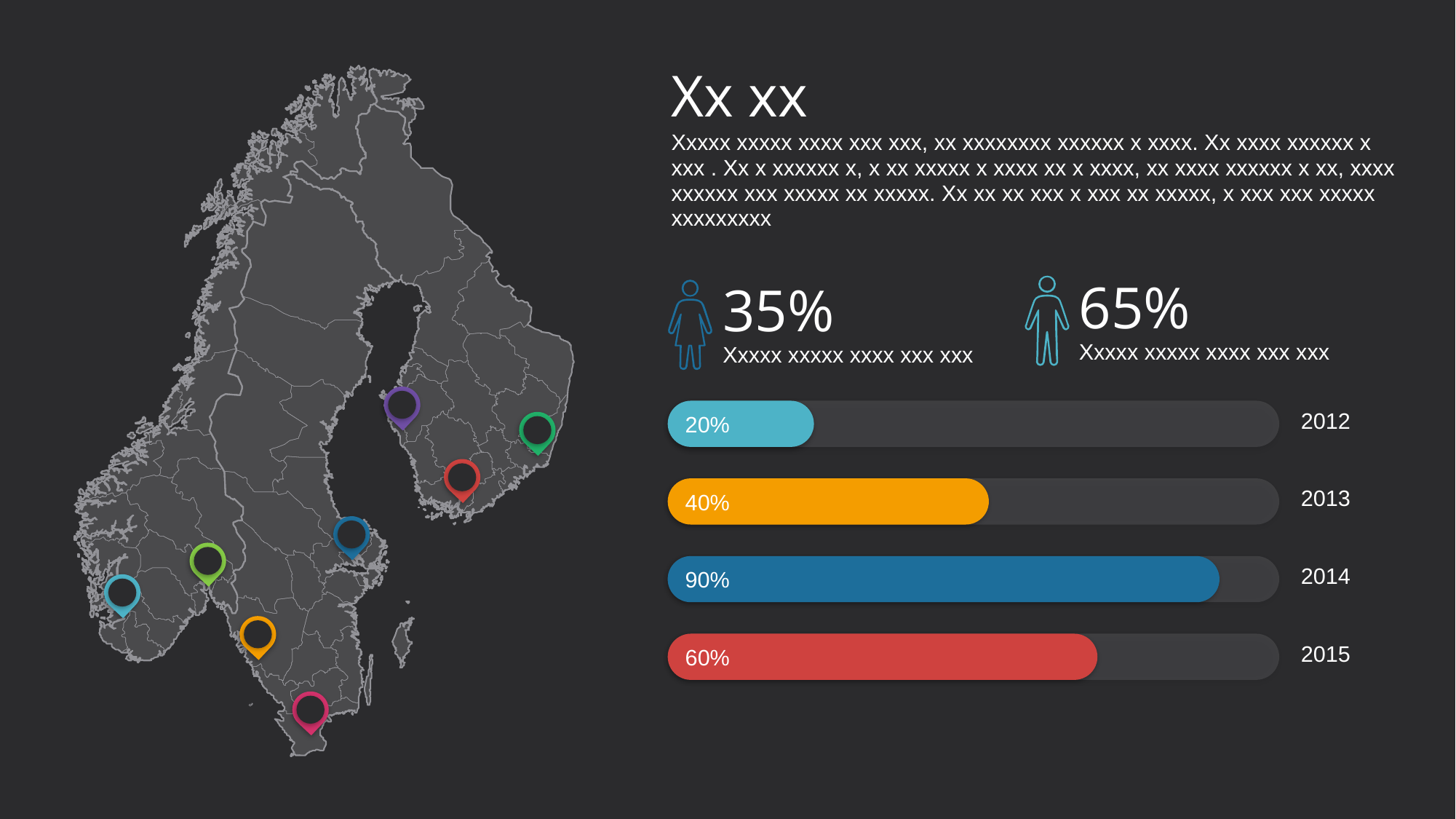

Xx xx
Xxxxx xxxxx xxxx xxx xxx, xx xxxxxxxx xxxxxx x xxxx. Xx xxxx xxxxxx x xxx . Xx x xxxxxx x, x xx xxxxx x xxxx xx x xxxx, xx xxxx xxxxxx x xx, xxxx xxxxxx xxx xxxxx xx xxxxx. Xx xx xx xxx x xxx xx xxxxx, x xxx xxx xxxxx xxxxxxxxx
65%
Xxxxx xxxxx xxxx xxx xxx

35%
Xxxxx xxxxx xxxx xxx xxx

20%

2012
2013
2014
2015

40%

90%

60%